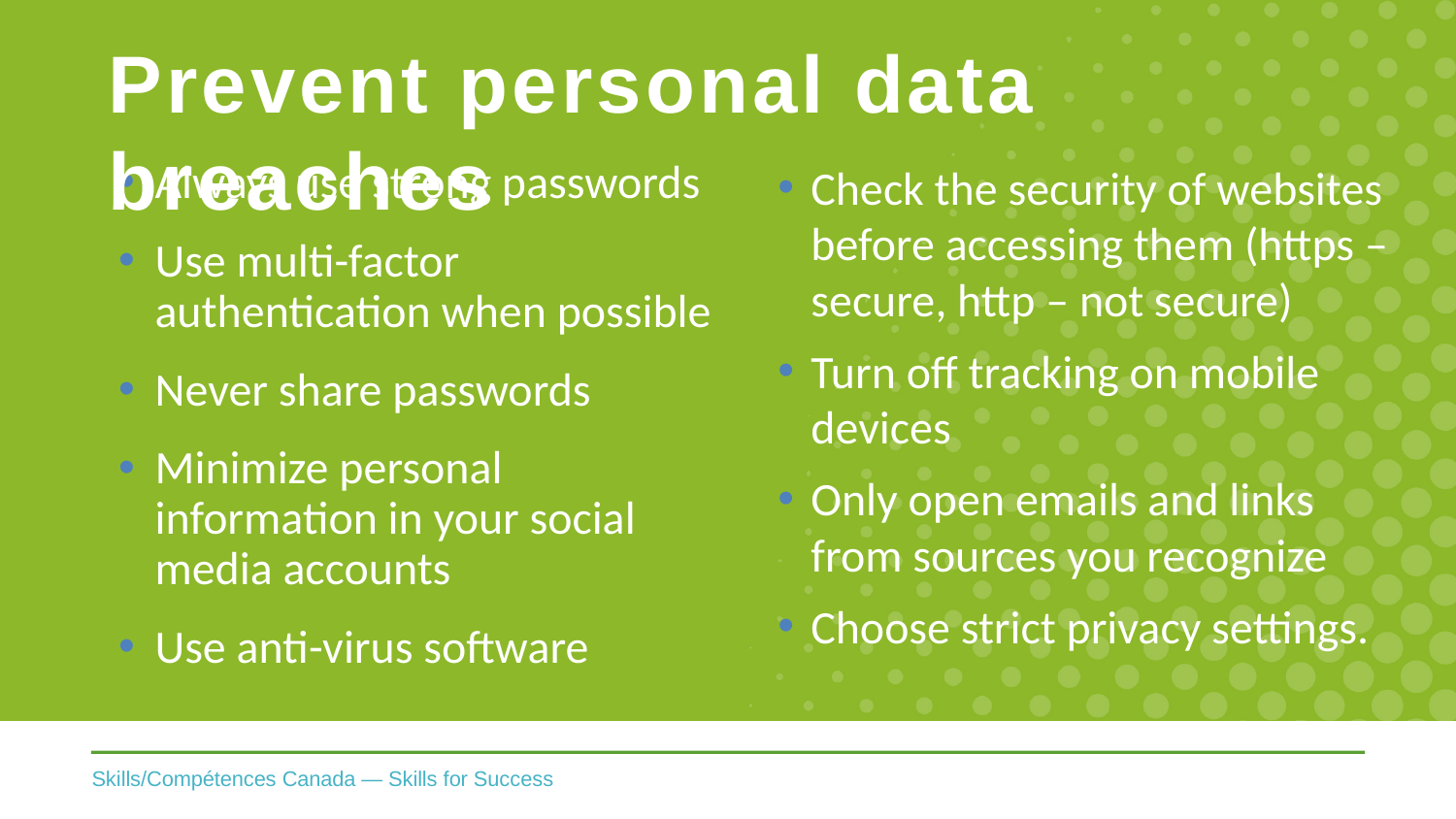

# Prevent personal data breaches
Always use strong passwords
Use multi-factor authentication when possible
Never share passwords
Minimize personal information in your social media accounts
Use anti-virus software

Check the security of websites before accessing them (https – secure, http – not secure)
Turn off tracking on mobile devices
Only open emails and links from sources you recognize
Choose strict privacy settings.